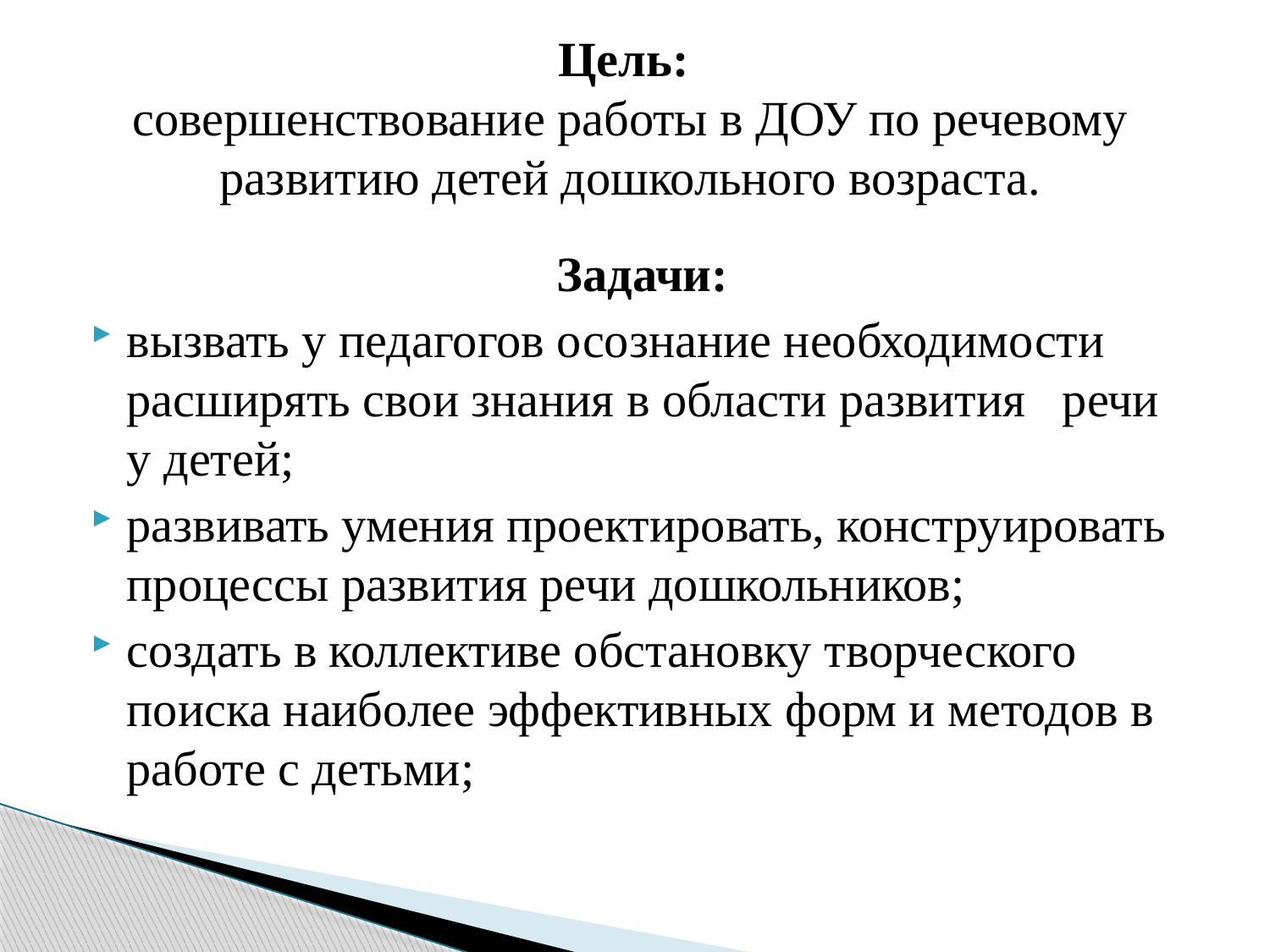

# Цель:  совершенствование работы в ДОУ по речевому развитию детей дошкольного возраста.
Задачи:
вызвать у педагогов осознание необходимости расширять свои знания в области развития   речи у детей;
развивать умения проектировать, конструировать процессы развития речи дошкольников;
создать в коллективе обстановку творческого поиска наиболее эффективных форм и методов в работе с детьми;